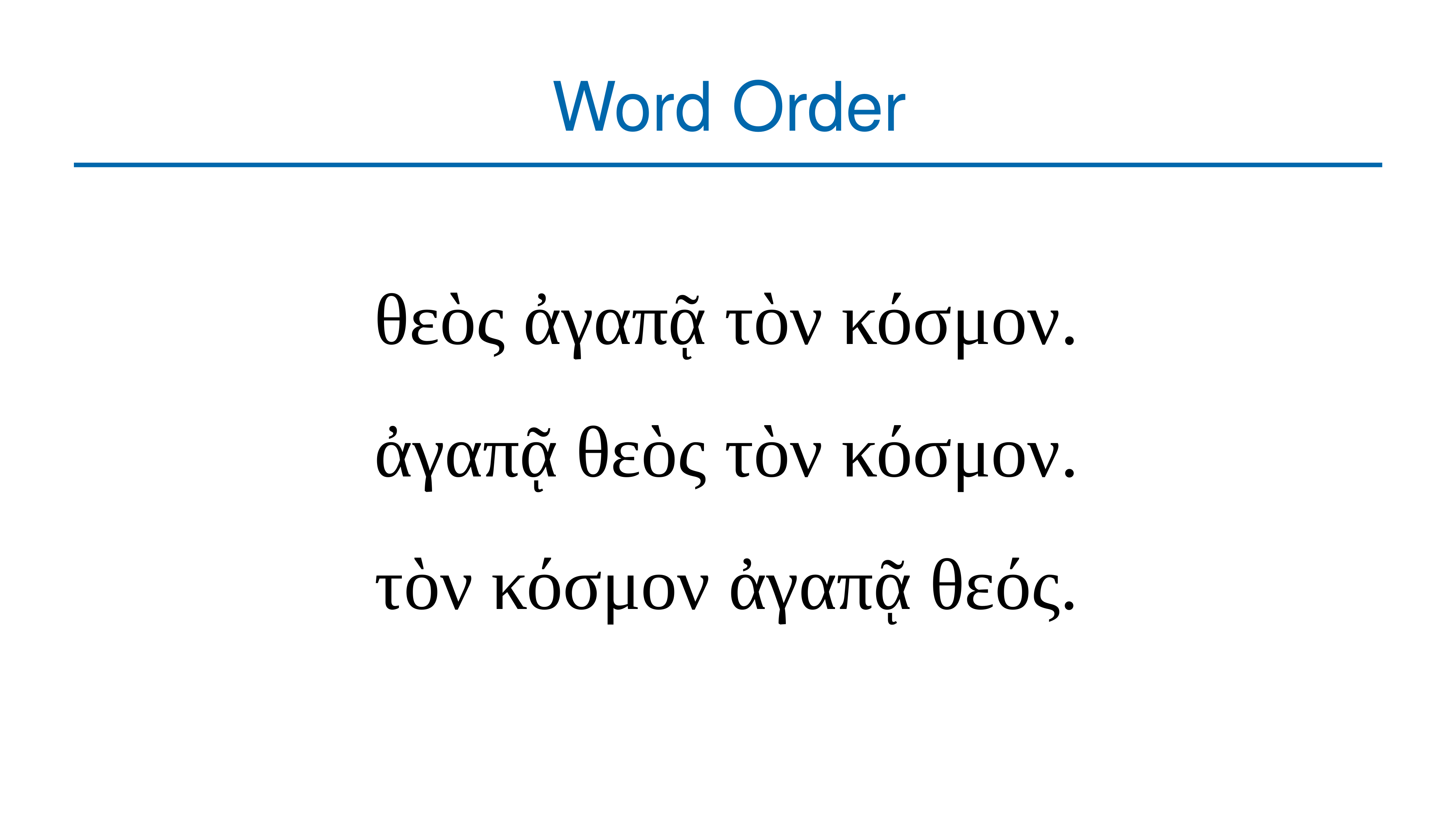

# Word Order
θεὸς ἀγαπᾷ τὸν κόσμον.
ἀγαπᾷ θεὸς τὸν κόσμον.
τὸν κόσμον ἀγαπᾷ θεός.